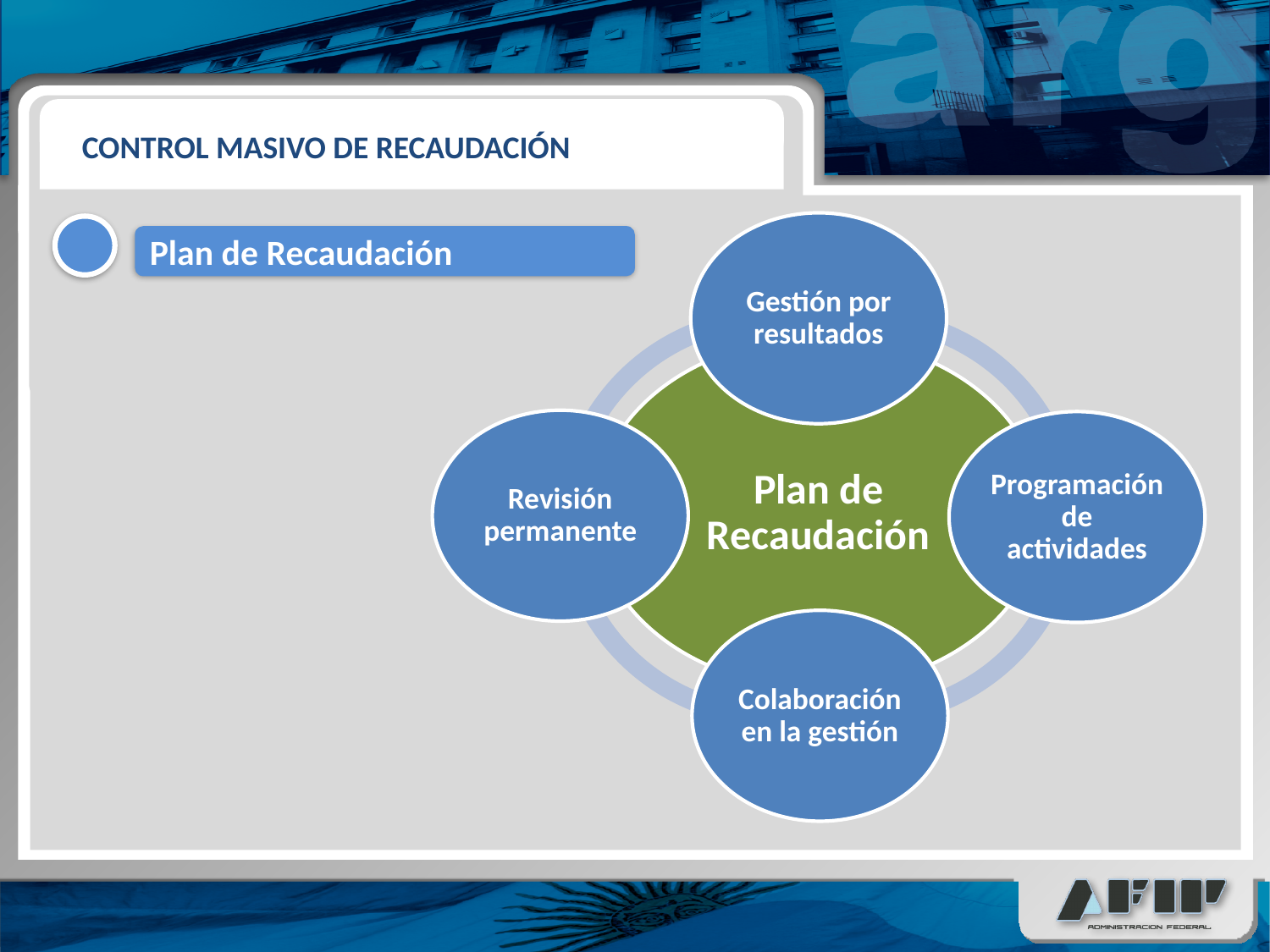

CONTROL MASIVO DE RECAUDACIÓN

Plan de Recaudación
Plan de Recaudación
Gestión por resultados
Programación de actividades
Colaboración en la gestión
Revisión permanente